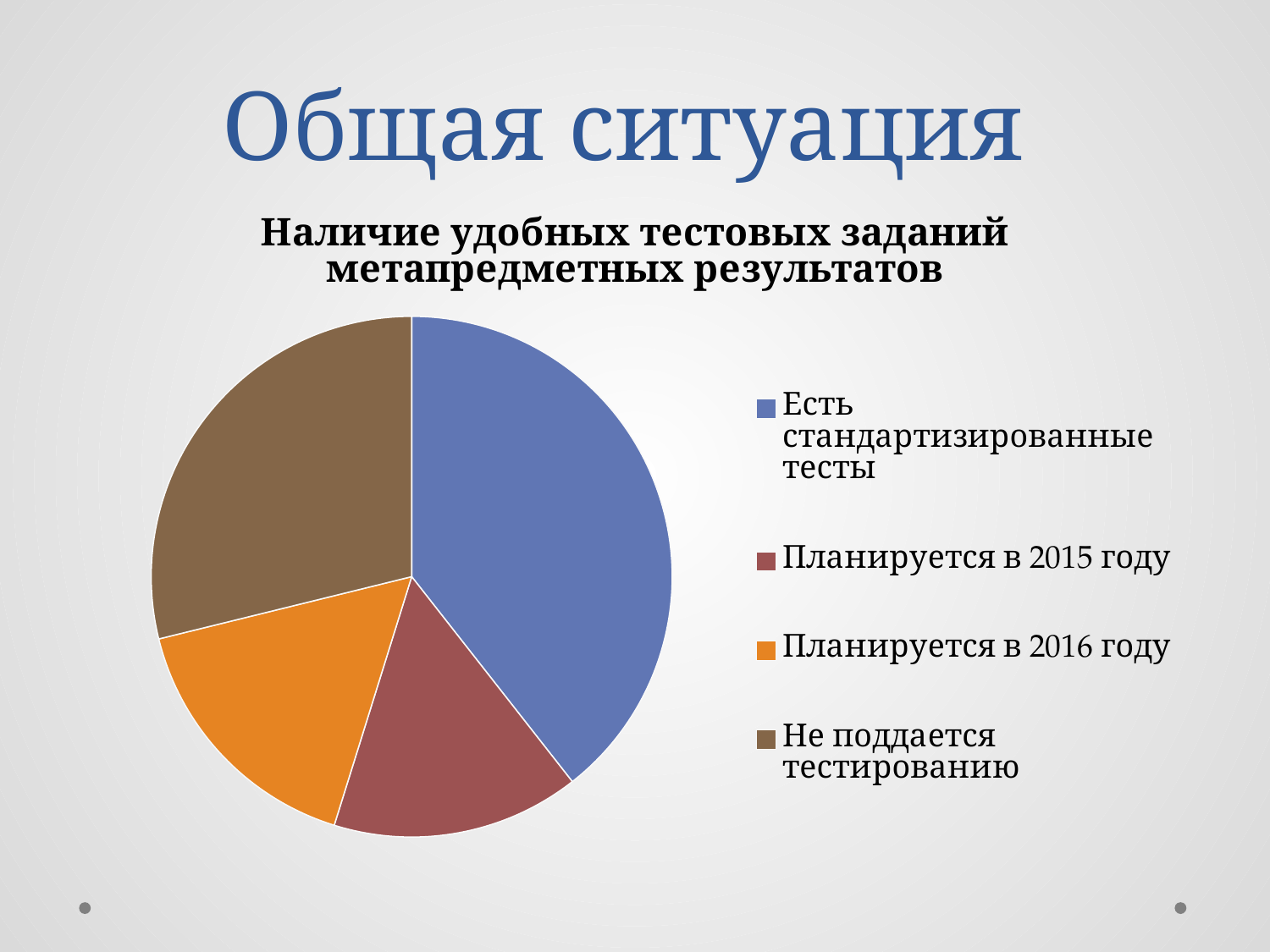

# Общая ситуация

### Chart: Наличие удобных тестовых заданий метапредметных результатов

| Category | Наличие удобных тестов Личностных результатов |
|---|---|
| Есть стандартизированные тесты | 4.1 |
| Планируется в 2015 году | 1.6 |
| Планируется в 2016 году | 1.7 |
| Не поддается тестированию | 3.0 |